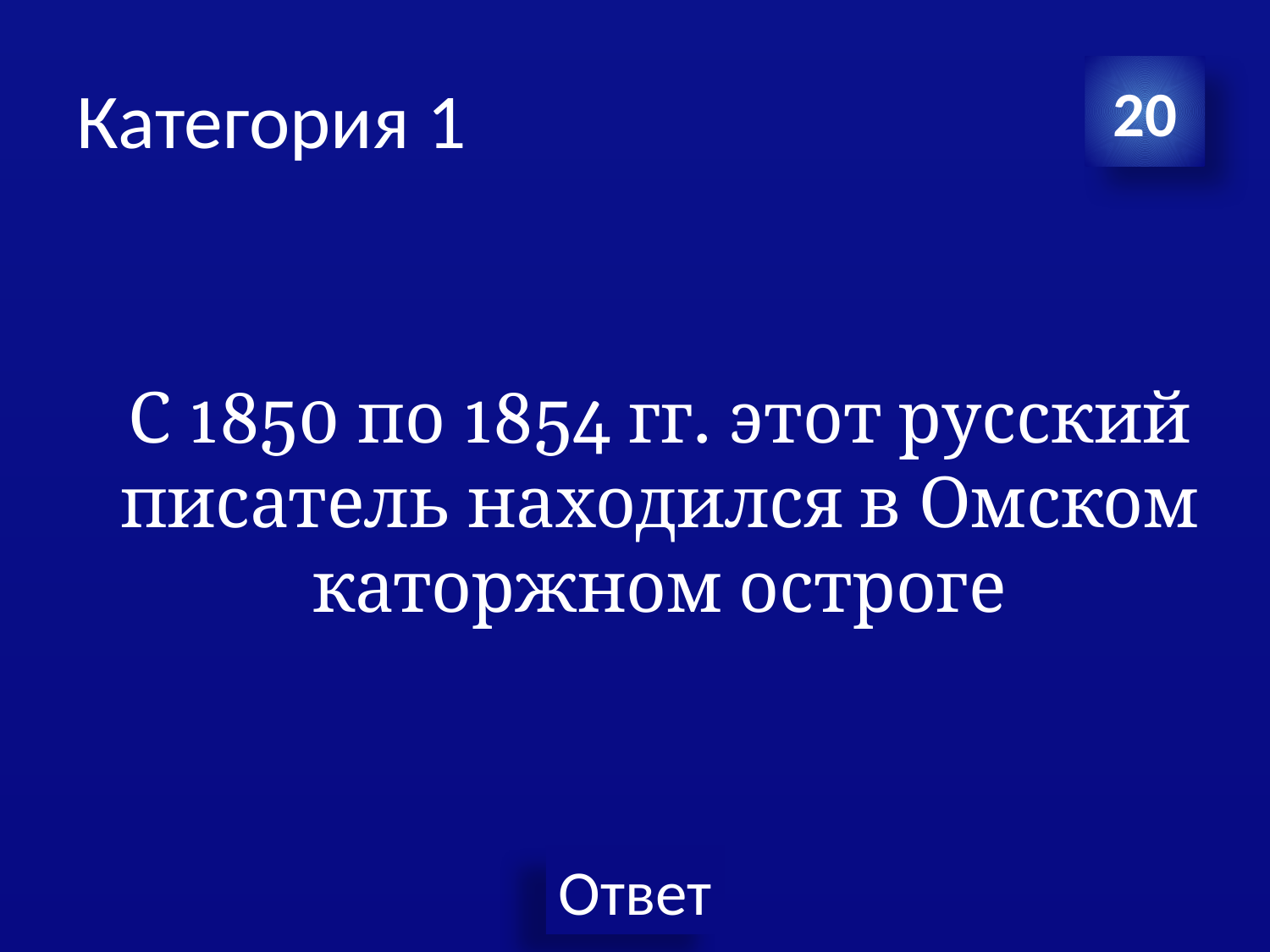

# Категория 1
20

С 1850 по 1854 гг. этот русский писатель находился в Омском каторжном остроге